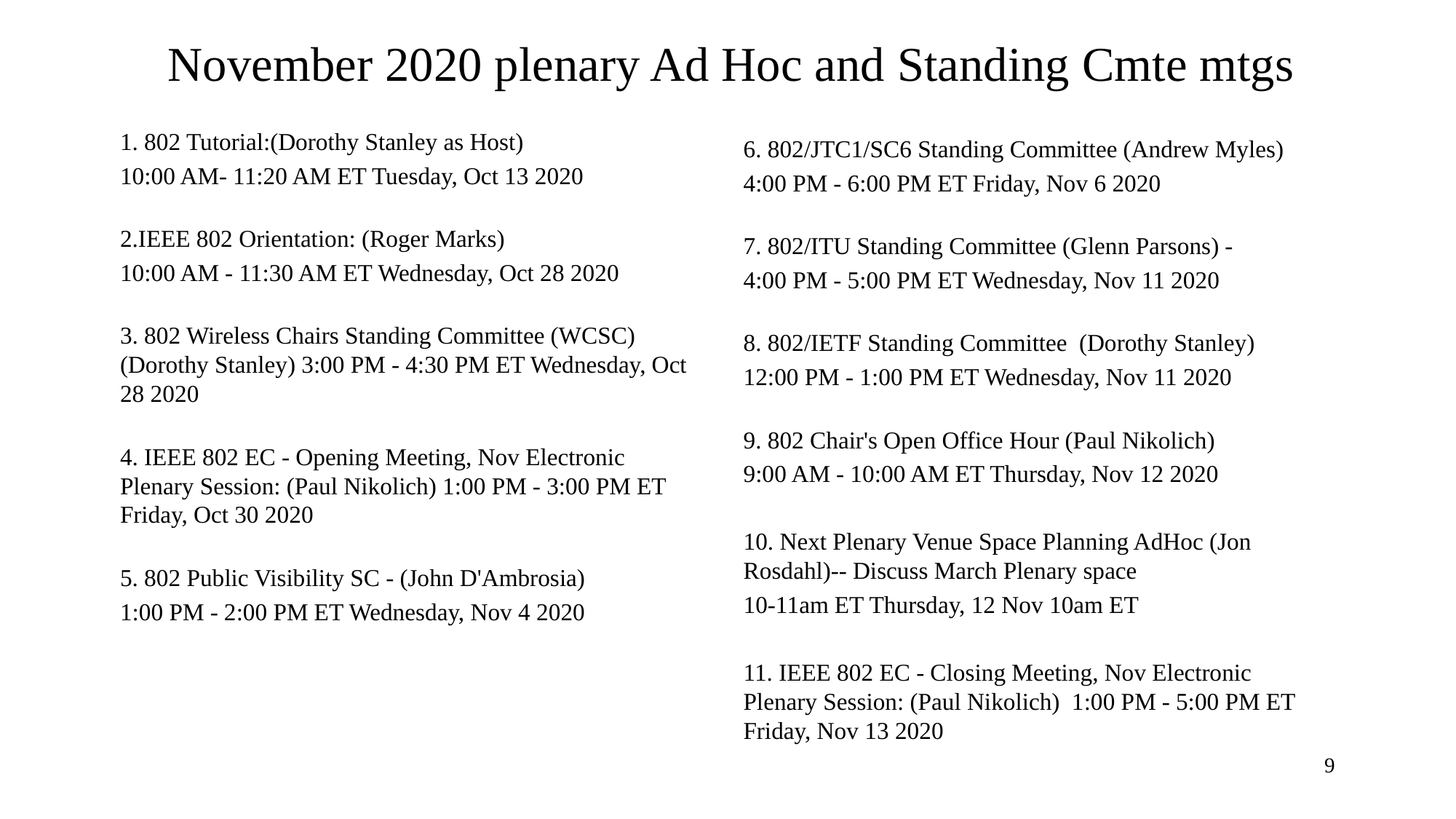

November 2020 plenary Ad Hoc and Standing Cmte mtgs
1. 802 Tutorial:(Dorothy Stanley as Host)
10:00 AM- 11:20 AM ET Tuesday, Oct 13 2020
2.IEEE 802 Orientation: (Roger Marks)
10:00 AM - 11:30 AM ET Wednesday, Oct 28 2020
3. 802 Wireless Chairs Standing Committee (WCSC) (Dorothy Stanley) 3:00 PM - 4:30 PM ET Wednesday, Oct 28 2020
4. IEEE 802 EC - Opening Meeting, Nov Electronic Plenary Session: (Paul Nikolich) 1:00 PM - 3:00 PM ET Friday, Oct 30 2020
5. 802 Public Visibility SC - (John D'Ambrosia)
1:00 PM - 2:00 PM ET Wednesday, Nov 4 2020
6. 802/JTC1/SC6 Standing Committee (Andrew Myles)
4:00 PM - 6:00 PM ET Friday, Nov 6 2020
7. 802/ITU Standing Committee (Glenn Parsons) -
4:00 PM - 5:00 PM ET Wednesday, Nov 11 2020
8. 802/IETF Standing Committee  (Dorothy Stanley)
12:00 PM - 1:00 PM ET Wednesday, Nov 11 2020
9. 802 Chair's Open Office Hour (Paul Nikolich)
9:00 AM - 10:00 AM ET Thursday, Nov 12 2020

10. Next Plenary Venue Space Planning AdHoc (Jon Rosdahl)-- Discuss March Plenary space
10-11am ET Thursday, 12 Nov 10am ET

11. IEEE 802 EC - Closing Meeting, Nov Electronic Plenary Session: (Paul Nikolich)  1:00 PM - 5:00 PM ET Friday, Nov 13 2020
9